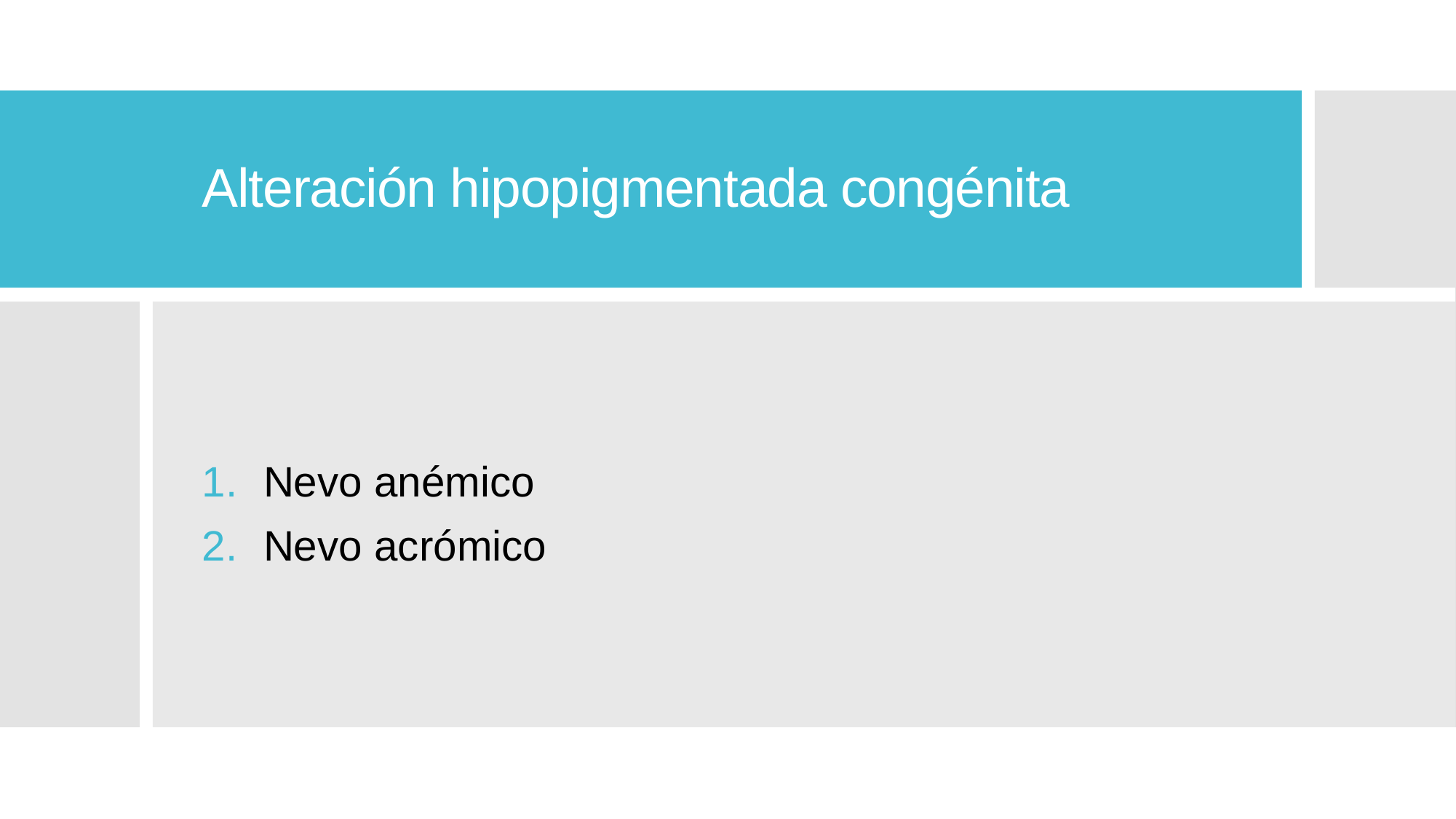

# Alteración hipopigmentada congénita

Nevo anémico
Nevo acrómico